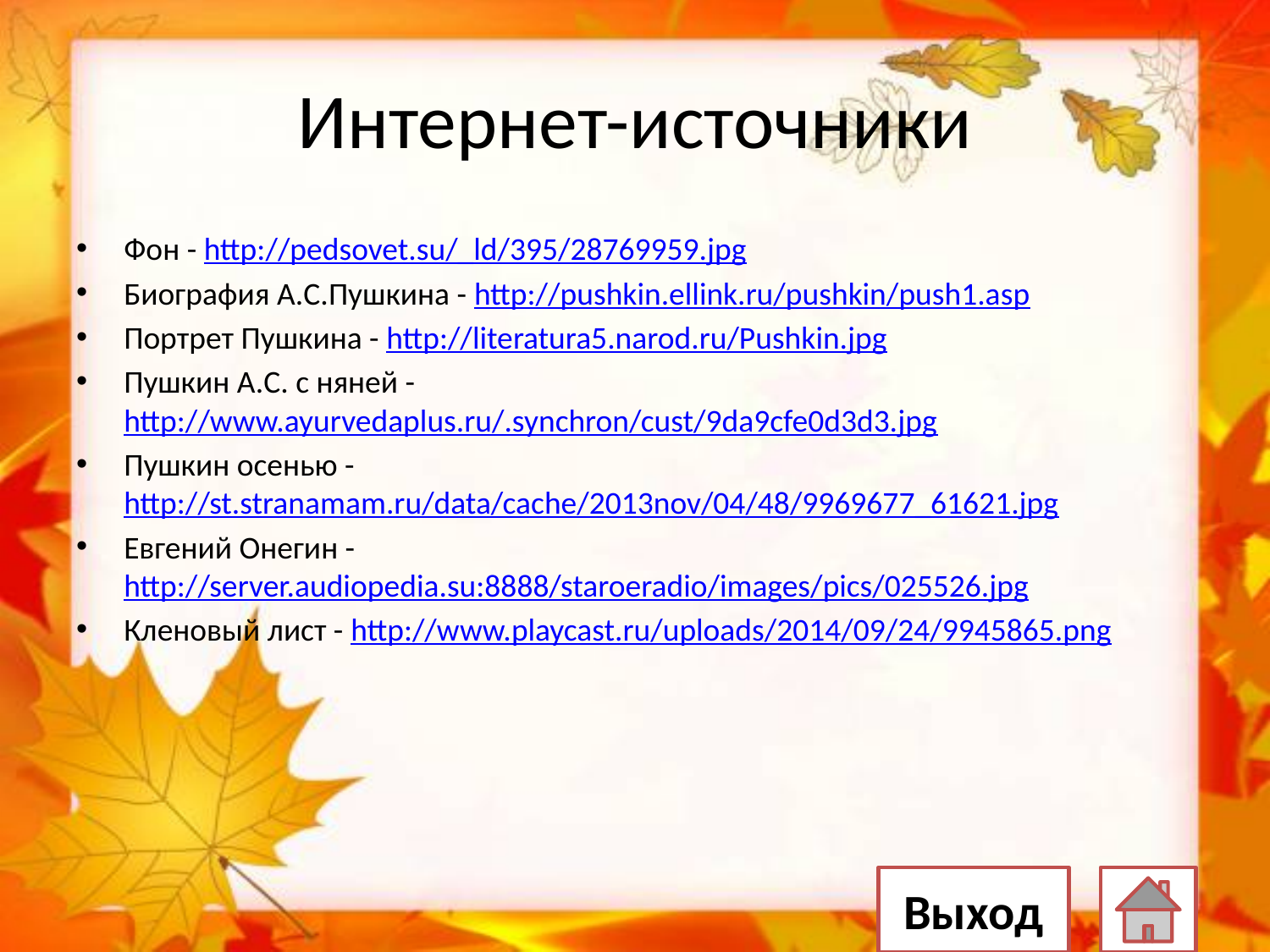

# Интернет-источники
Фон - http://pedsovet.su/_ld/395/28769959.jpg
Биография А.С.Пушкина - http://pushkin.ellink.ru/pushkin/push1.asp
Портрет Пушкина - http://literatura5.narod.ru/Pushkin.jpg
Пушкин А.С. с няней - http://www.ayurvedaplus.ru/.synchron/cust/9da9cfe0d3d3.jpg
Пушкин осенью - http://st.stranamam.ru/data/cache/2013nov/04/48/9969677_61621.jpg
Евгений Онегин - http://server.audiopedia.su:8888/staroeradio/images/pics/025526.jpg
Кленовый лист - http://www.playcast.ru/uploads/2014/09/24/9945865.png

Выход